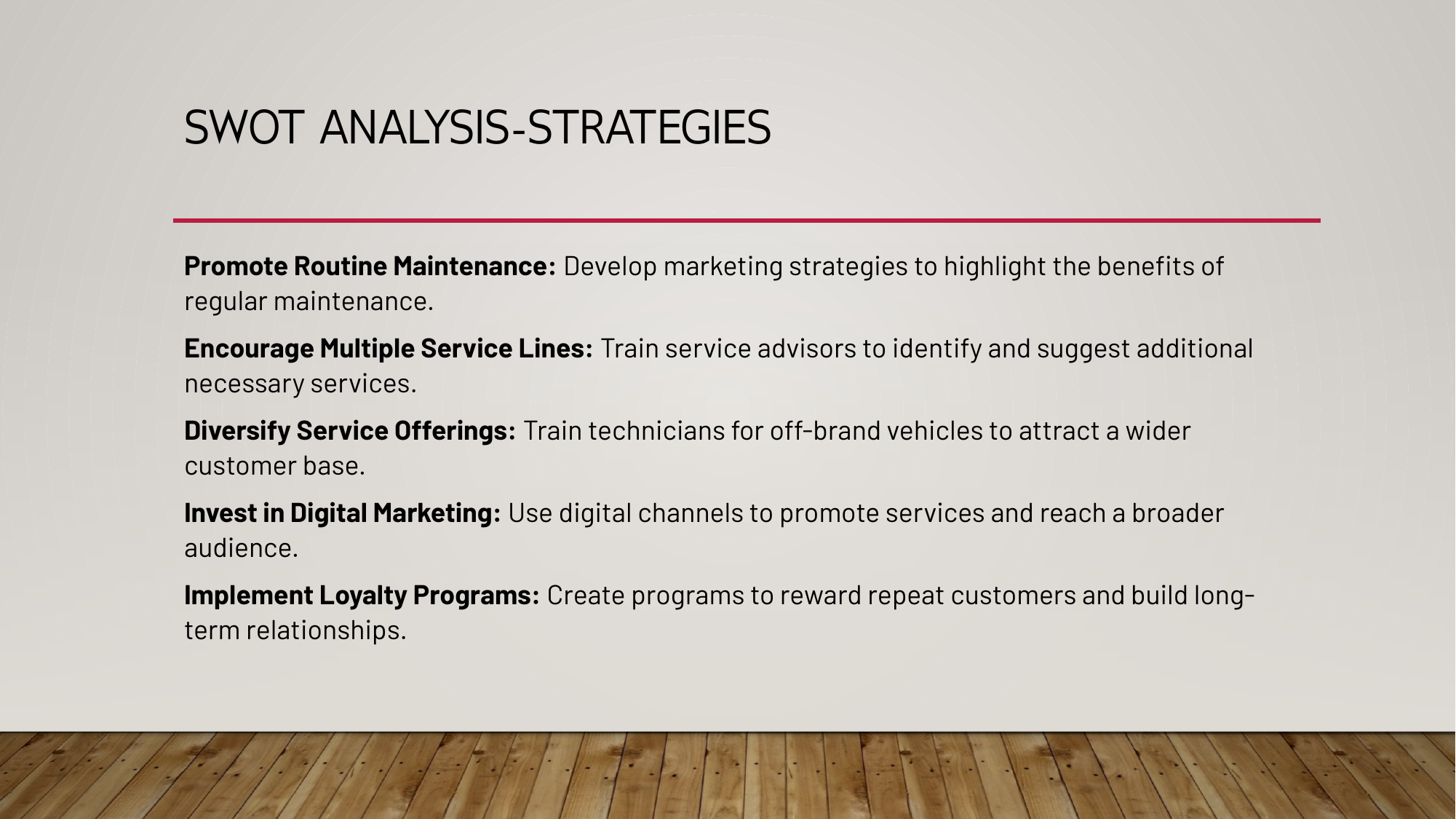

# SWOT Analysis-Strategies
Promote Routine Maintenance: Develop marketing strategies to highlight the benefits of regular maintenance.
Encourage Multiple Service Lines: Train service advisors to identify and suggest additional necessary services.
Diversify Service Offerings: Train technicians for off-brand vehicles to attract a wider customer base.
Invest in Digital Marketing: Use digital channels to promote services and reach a broader audience.
Implement Loyalty Programs: Create programs to reward repeat customers and build long-term relationships.